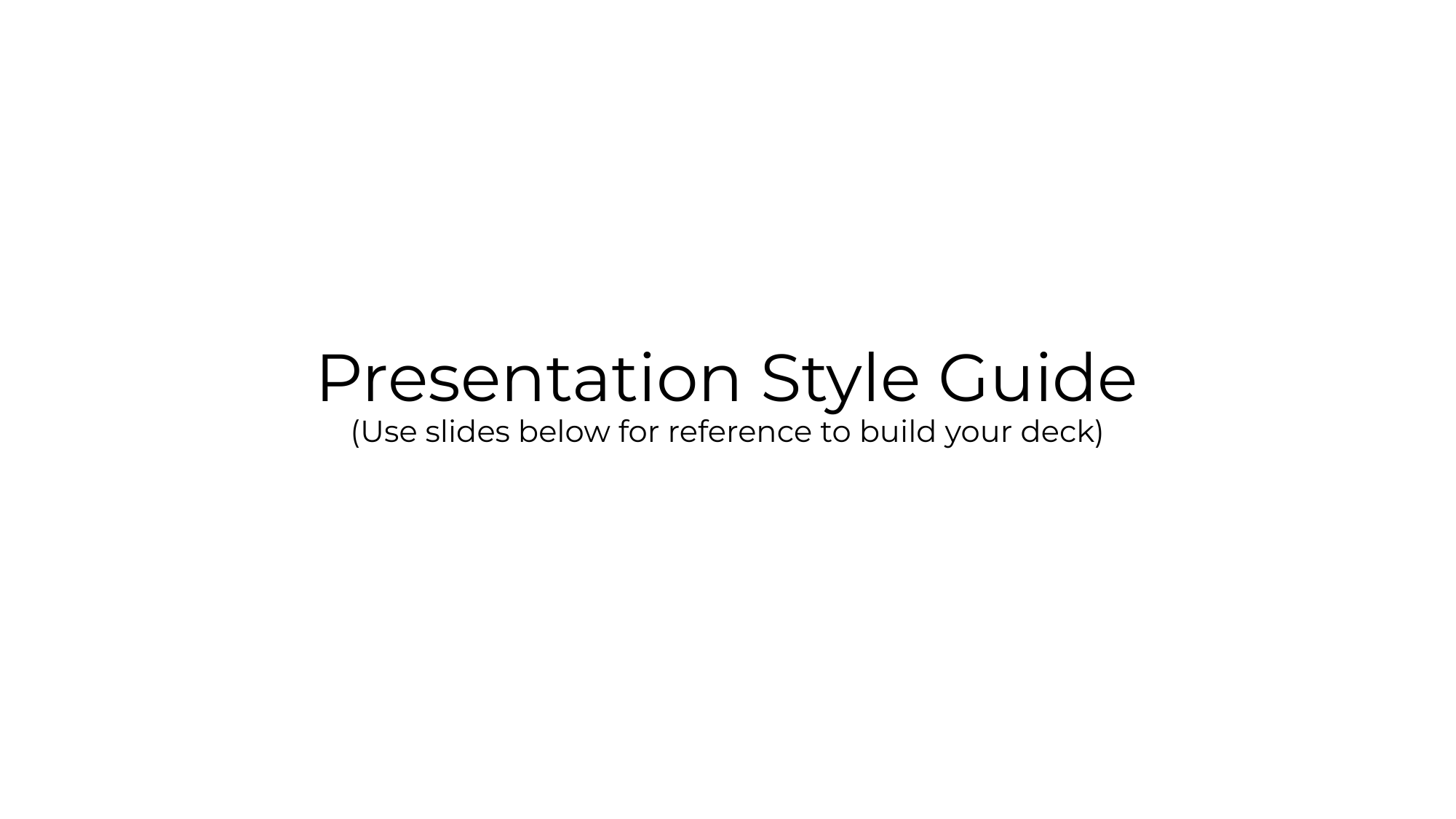

# Presentation Style Guide (Use slides below for reference to build your deck)